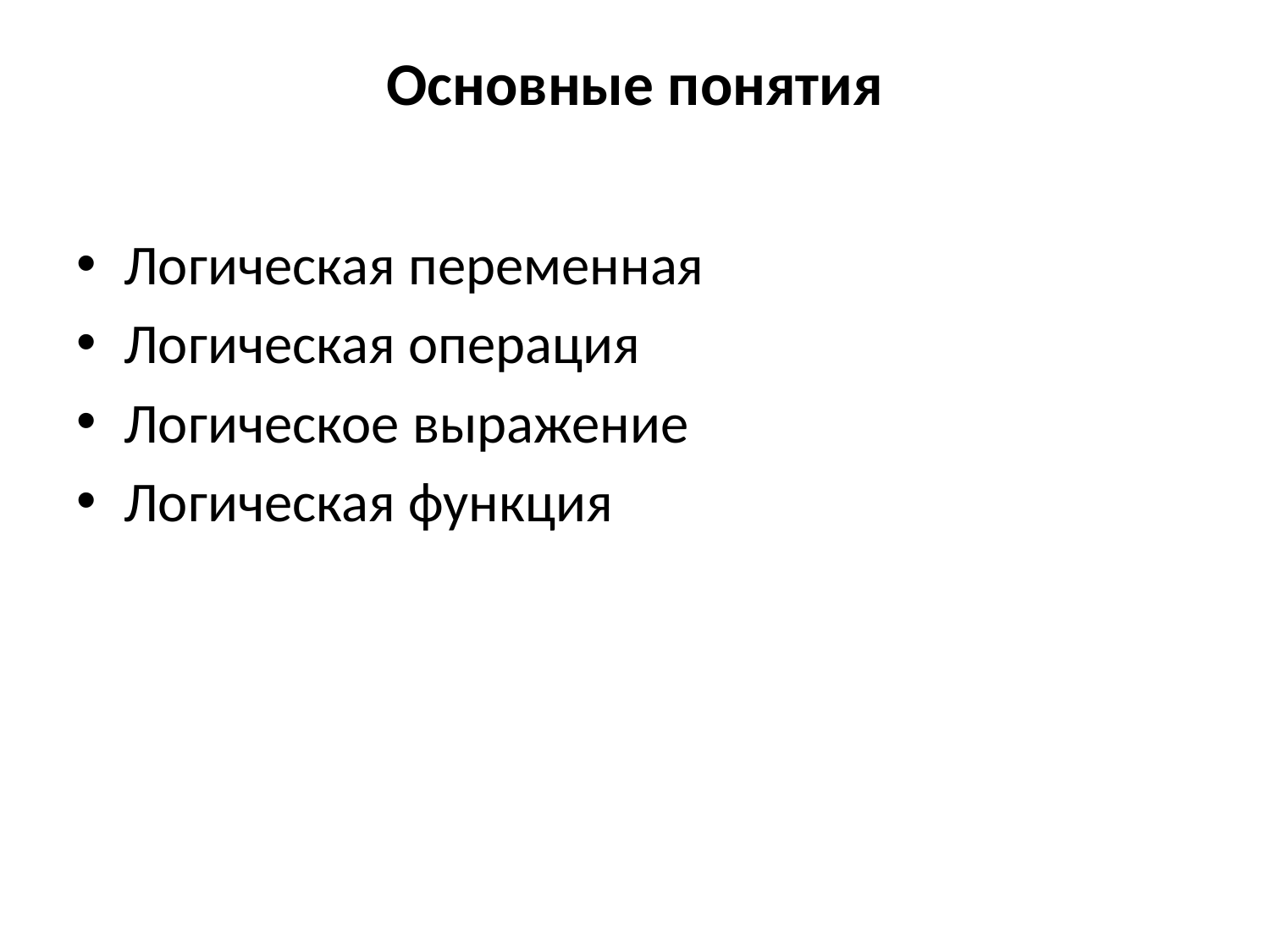

# Основные понятия
Логическая переменная
Логическая операция
Логическое выражение
Логическая функция